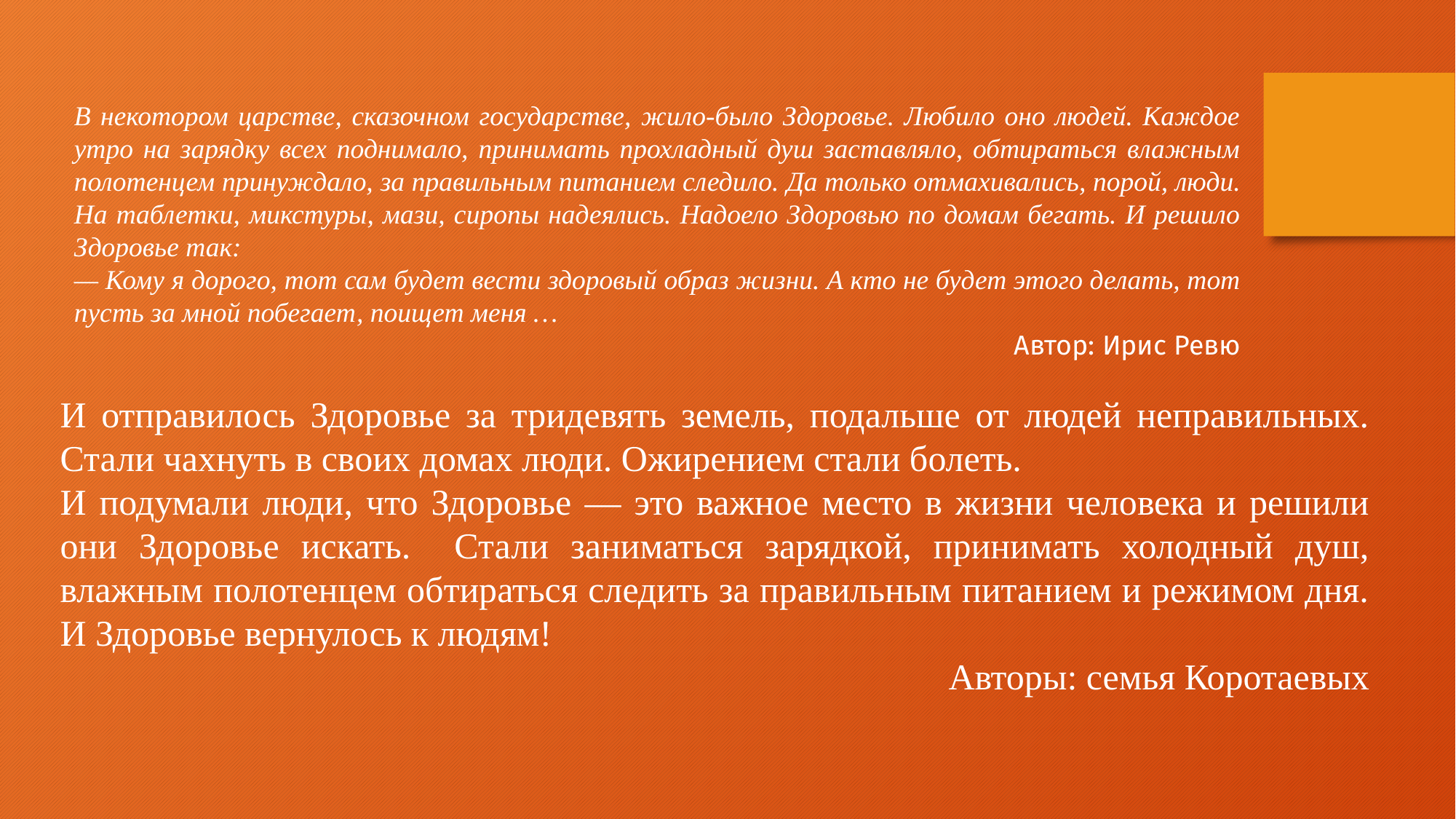

В некотором царстве, сказочном государстве, жило-было Здоровье. Любило оно людей. Каждое утро на зарядку всех поднимало, принимать прохладный душ заставляло, обтираться влажным полотенцем принуждало, за правильным питанием следило. Да только отмахивались, порой, люди. На таблетки, микстуры, мази, сиропы надеялись. Надоело Здоровью по домам бегать. И решило Здоровье так:
— Кому я дорого, тот сам будет вести здоровый образ жизни. А кто не будет этого делать, тот пусть за мной побегает, поищет меня …
Автор: Ирис Ревю
И отправилось Здоровье за тридевять земель, подальше от людей неправильных. Стали чахнуть в своих домах люди. Ожирением стали болеть.
И подумали люди, что Здоровье — это важное место в жизни человека и решили они Здоровье искать.  Стали заниматься зарядкой, принимать холодный душ, влажным полотенцем обтираться следить за правильным питанием и режимом дня. И Здоровье вернулось к людям!
Авторы: семья Коротаевых